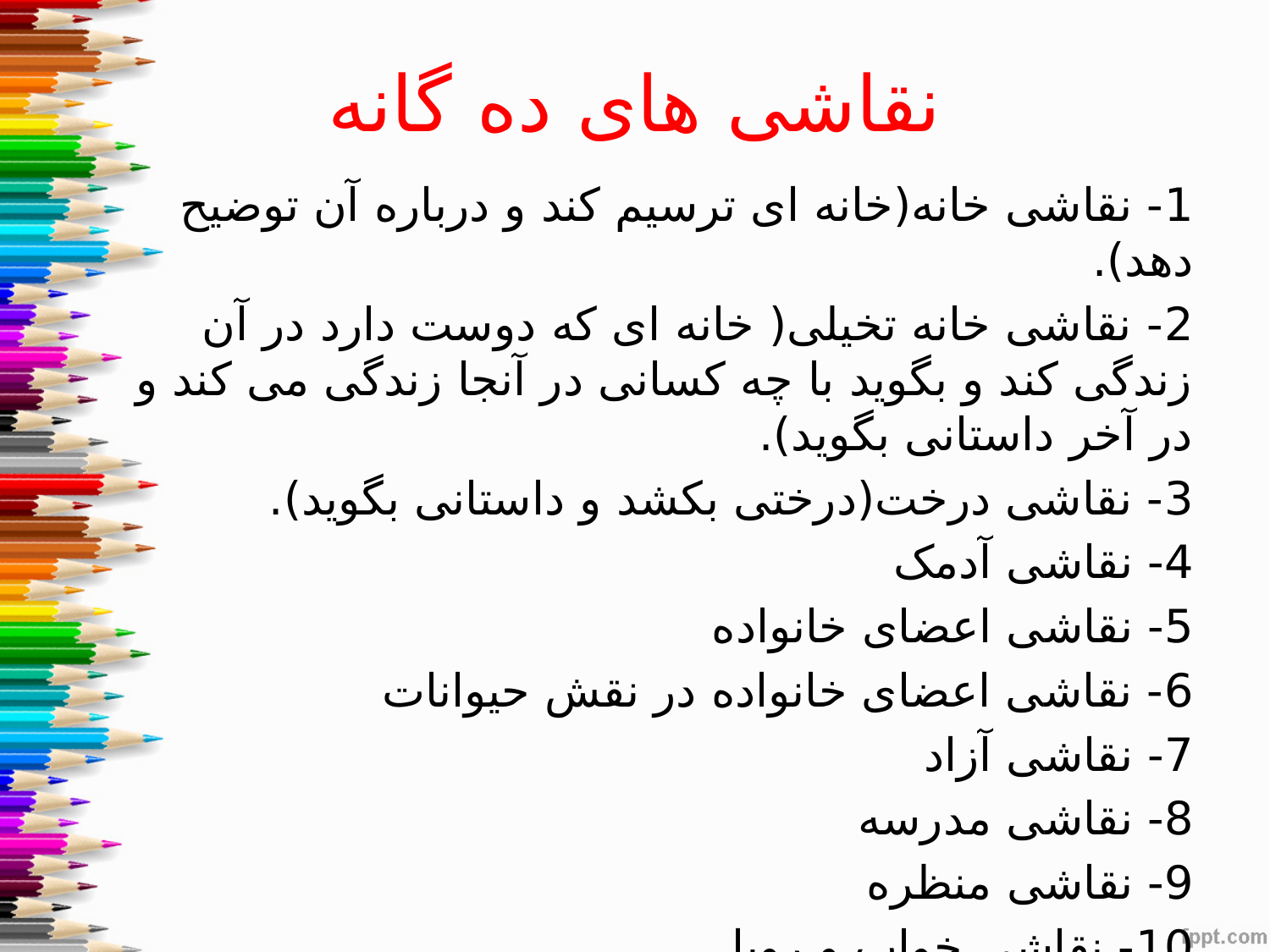

# نقاشی های ده گانه
1- نقاشی خانه(خانه ای ترسیم کند و درباره آن توضیح دهد).
2- نقاشی خانه تخیلی( خانه ای که دوست دارد در آن زندگی کند و بگوید با چه کسانی در آنجا زندگی می کند و در آخر داستانی بگوید).
3- نقاشی درخت(درختی بکشد و داستانی بگوید).
4- نقاشی آدمک
5- نقاشی اعضای خانواده
6- نقاشی اعضای خانواده در نقش حیوانات
7- نقاشی آزاد
8- نقاشی مدرسه
9- نقاشی منظره
10- نقاشی خواب و رویا